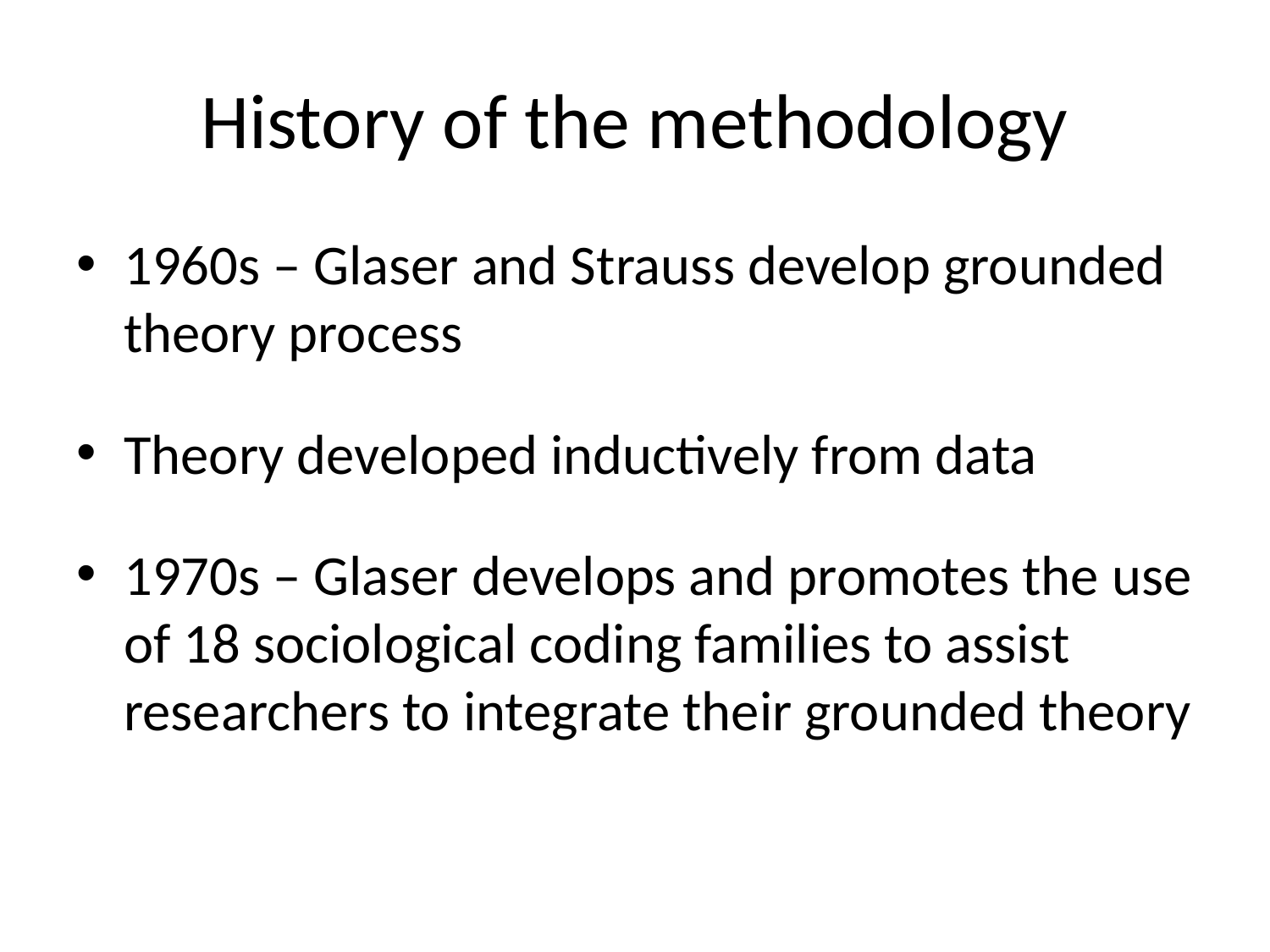

# History of the methodology
1960s – Glaser and Strauss develop grounded theory process
Theory developed inductively from data
1970s – Glaser develops and promotes the use of 18 sociological coding families to assist researchers to integrate their grounded theory